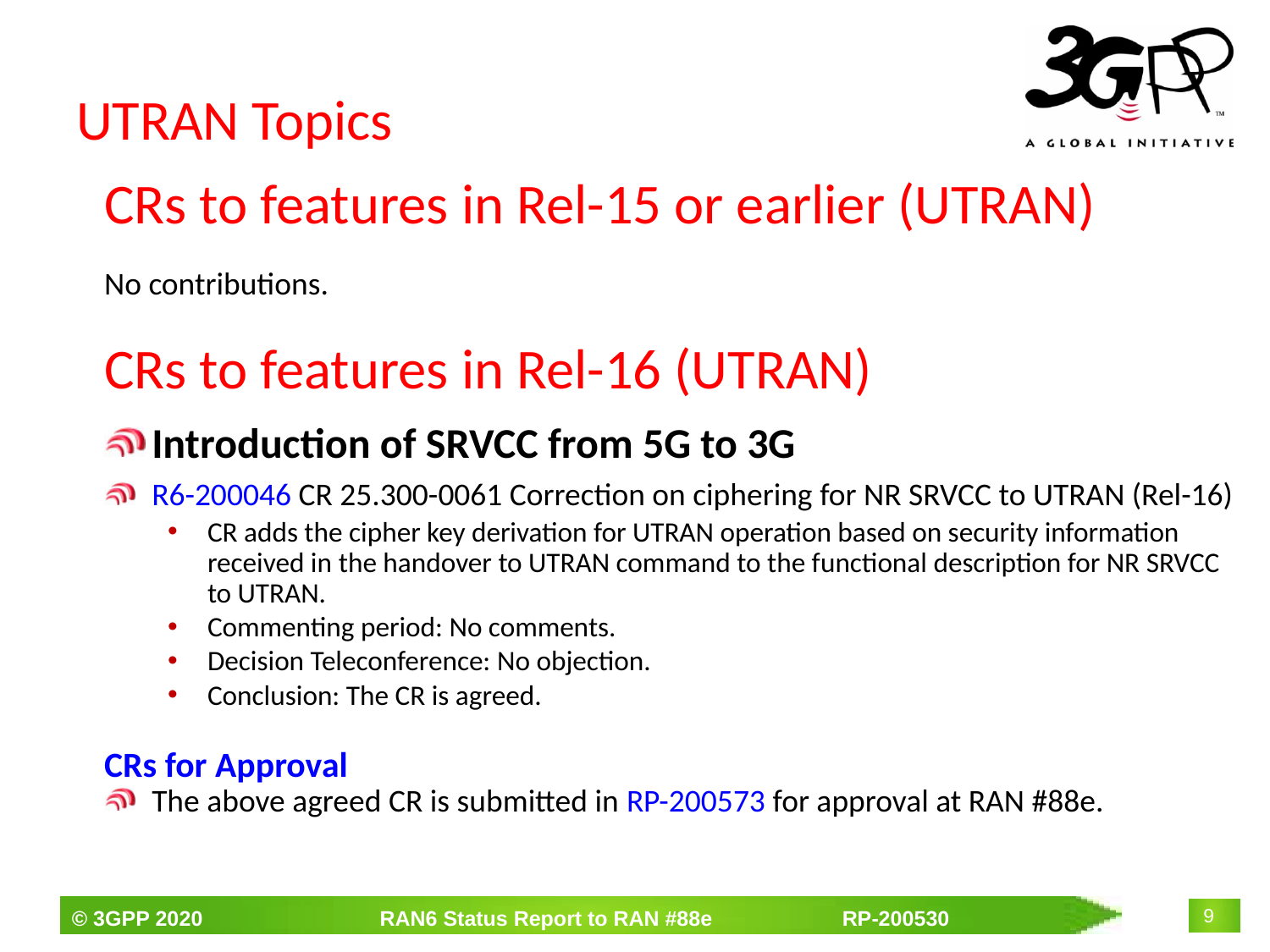

# UTRAN Topics
CRs to features in Rel-15 or earlier (UTRAN)
No contributions.
CRs to features in Rel-16 (UTRAN)
Introduction of SRVCC from 5G to 3G
R6-200046 CR 25.300-0061 Correction on ciphering for NR SRVCC to UTRAN (Rel-16)
CR adds the cipher key derivation for UTRAN operation based on security information received in the handover to UTRAN command to the functional description for NR SRVCC to UTRAN.
Commenting period: No comments.
Decision Teleconference: No objection.
Conclusion: The CR is agreed.

CRs for Approval
The above agreed CR is submitted in RP-200573 for approval at RAN #88e.